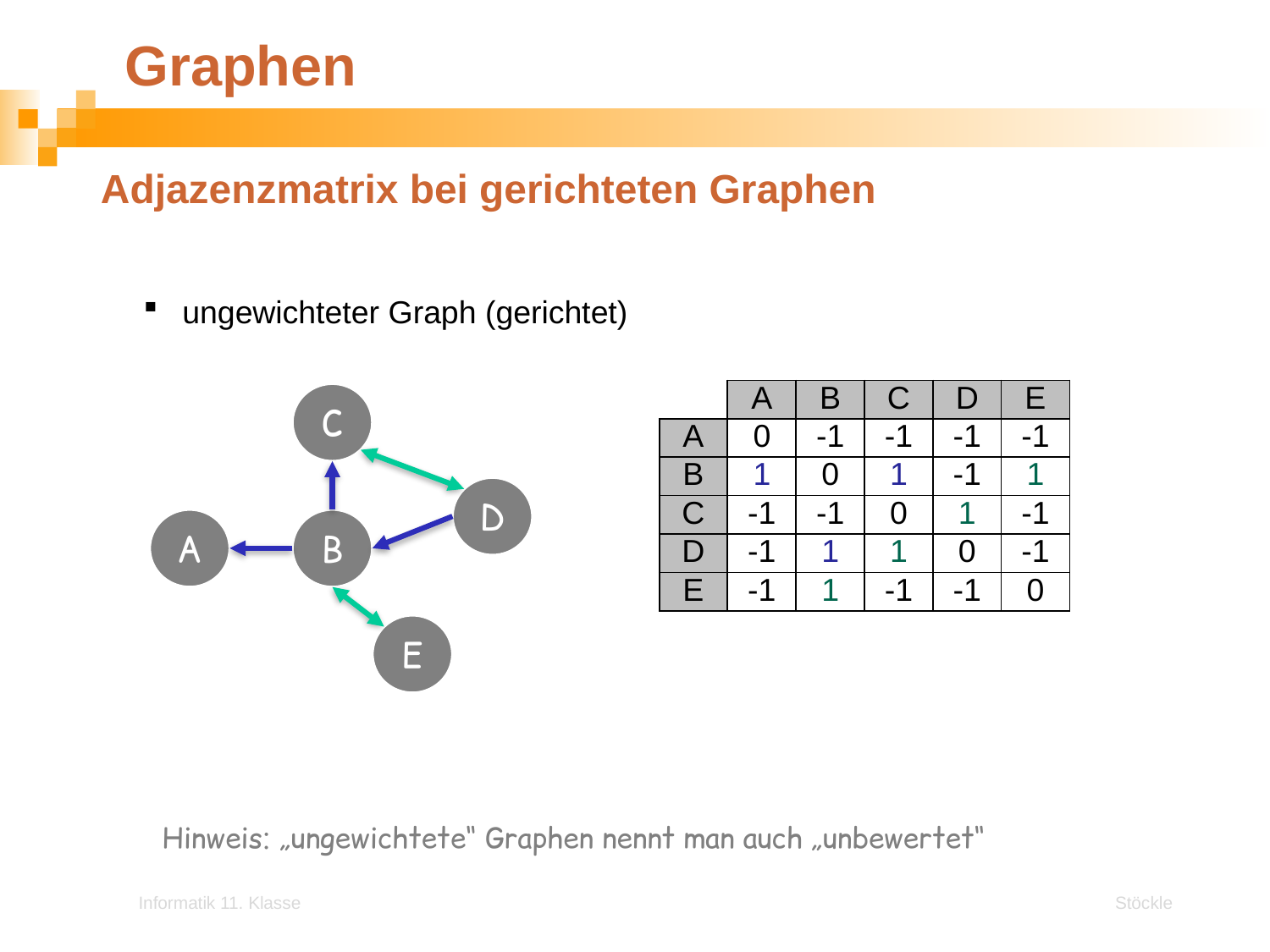

# Graphen
Adjazenzmatrix bei gerichteten Graphen
 ungewichteter Graph (gerichtet)
|  | A | B | C | D | E |
| --- | --- | --- | --- | --- | --- |
| A | 0 | -1 | -1 | -1 | -1 |
| B | 1 | 0 | 1 | -1 | 1 |
| C | -1 | -1 | 0 | 1 | -1 |
| D | -1 | 1 | 1 | 0 | -1 |
| E | -1 | 1 | -1 | -1 | 0 |
C
D
A
B
E
Hinweis: „ungewichtete“ Graphen nennt man auch „unbewertet“